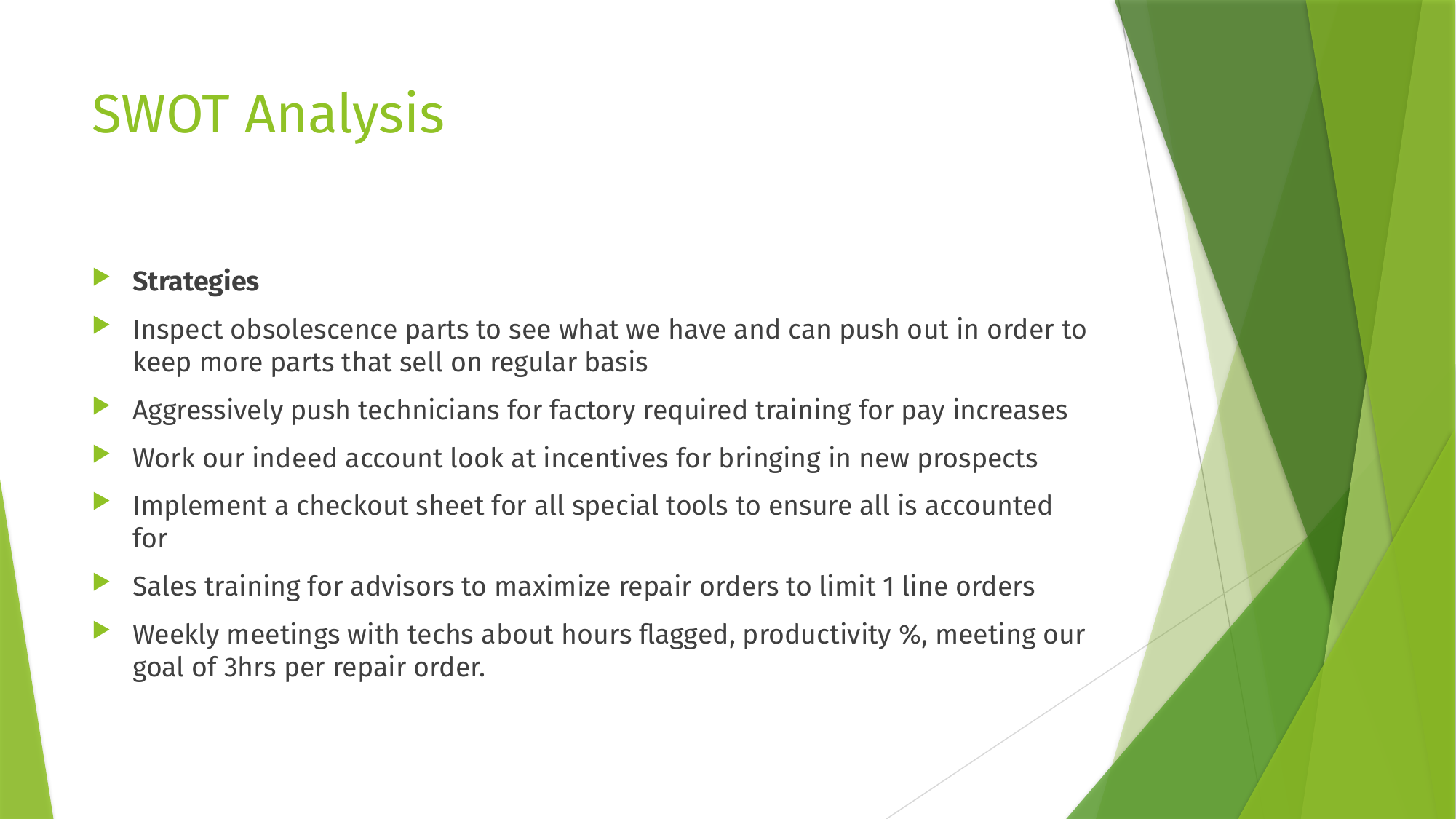

# SWOT Analysis
Strategies
Inspect obsolescence parts to see what we have and can push out in order to keep more parts that sell on regular basis
Aggressively push technicians for factory required training for pay increases
Work our indeed account look at incentives for bringing in new prospects
Implement a checkout sheet for all special tools to ensure all is accounted for
Sales training for advisors to maximize repair orders to limit 1 line orders
Weekly meetings with techs about hours flagged, productivity %, meeting our goal of 3hrs per repair order.